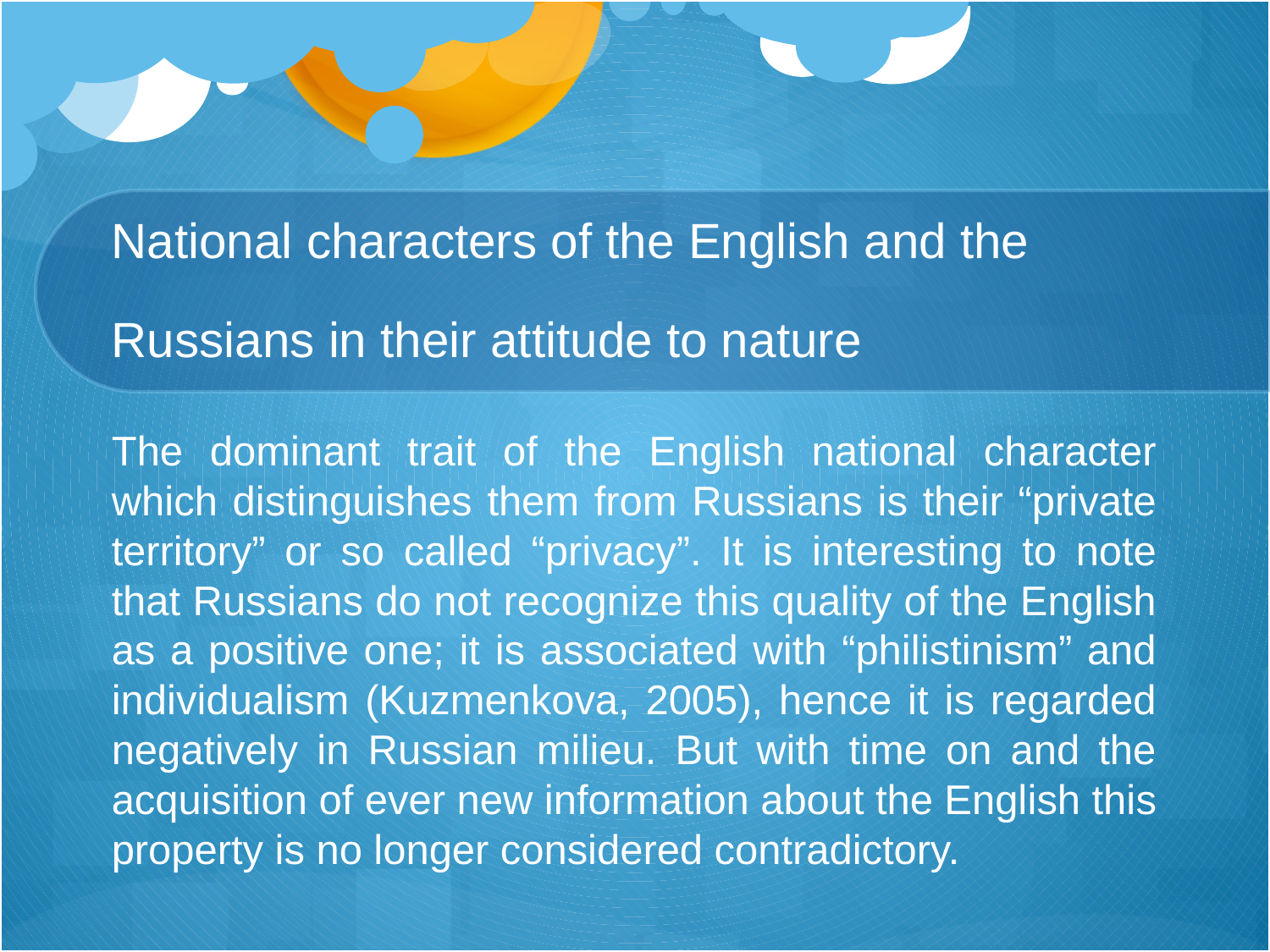

# National characters of the English and the Russians in their attitude to nature
The dominant trait of the English national character which distinguishes them from Russians is their “private territory” or so called “privacy”. It is interesting to note that Russians do not recognize this quality of the English as a positive one; it is associated with “philistinism” and individualism (Kuzmenkova, 2005), hence it is regarded negatively in Russian milieu. But with time on and the acquisition of ever new information about the English this property is no longer considered contradictory.